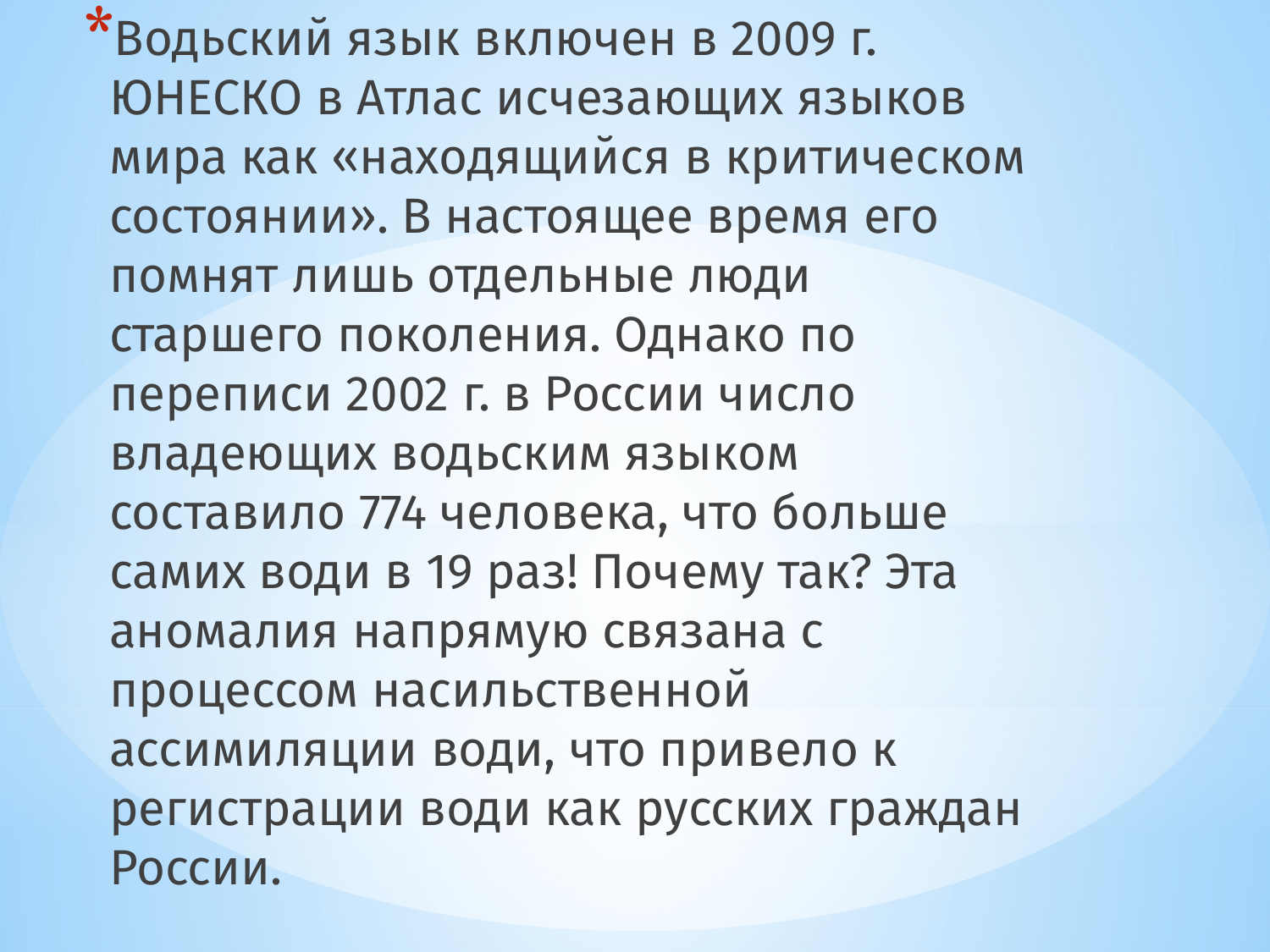

Водьский язык включен в 2009 г. ЮНЕСКО в Атлас исчезающих языков мира как «находящийся в критическом состоянии». В настоящее время его помнят лишь отдельные люди старшего поколения. Однако по переписи 2002 г. в России число владеющих водьским языком составило 774 человека, что больше самих води в 19 раз! Почему так? Эта аномалия напрямую связана с процессом насильственной ассимиляции води, что привело к регистрации води как русских граждан России.